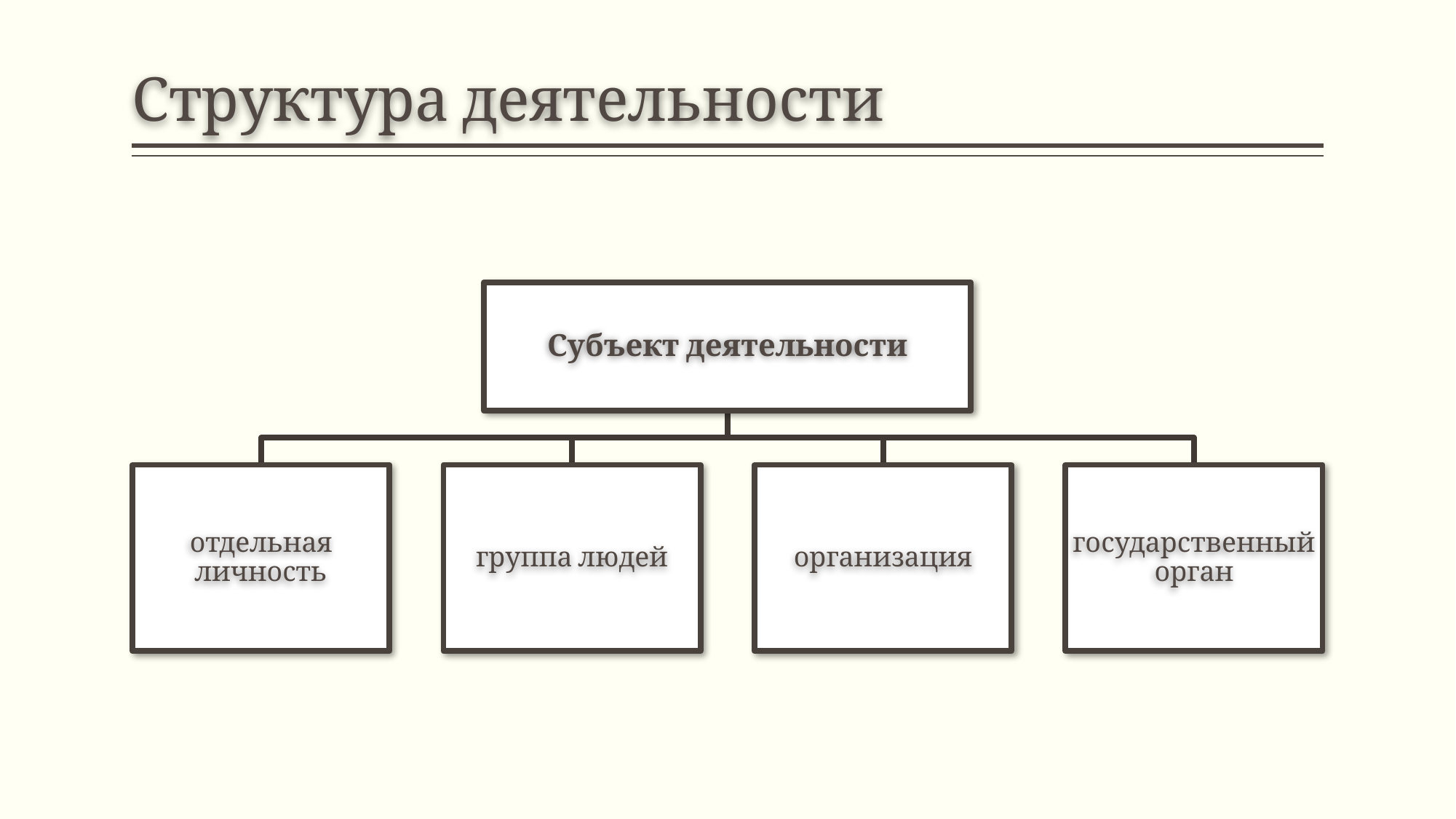

# Структура деятельности

Субъект деятельности

отдельная личность

группа людей

организация

государственный орган